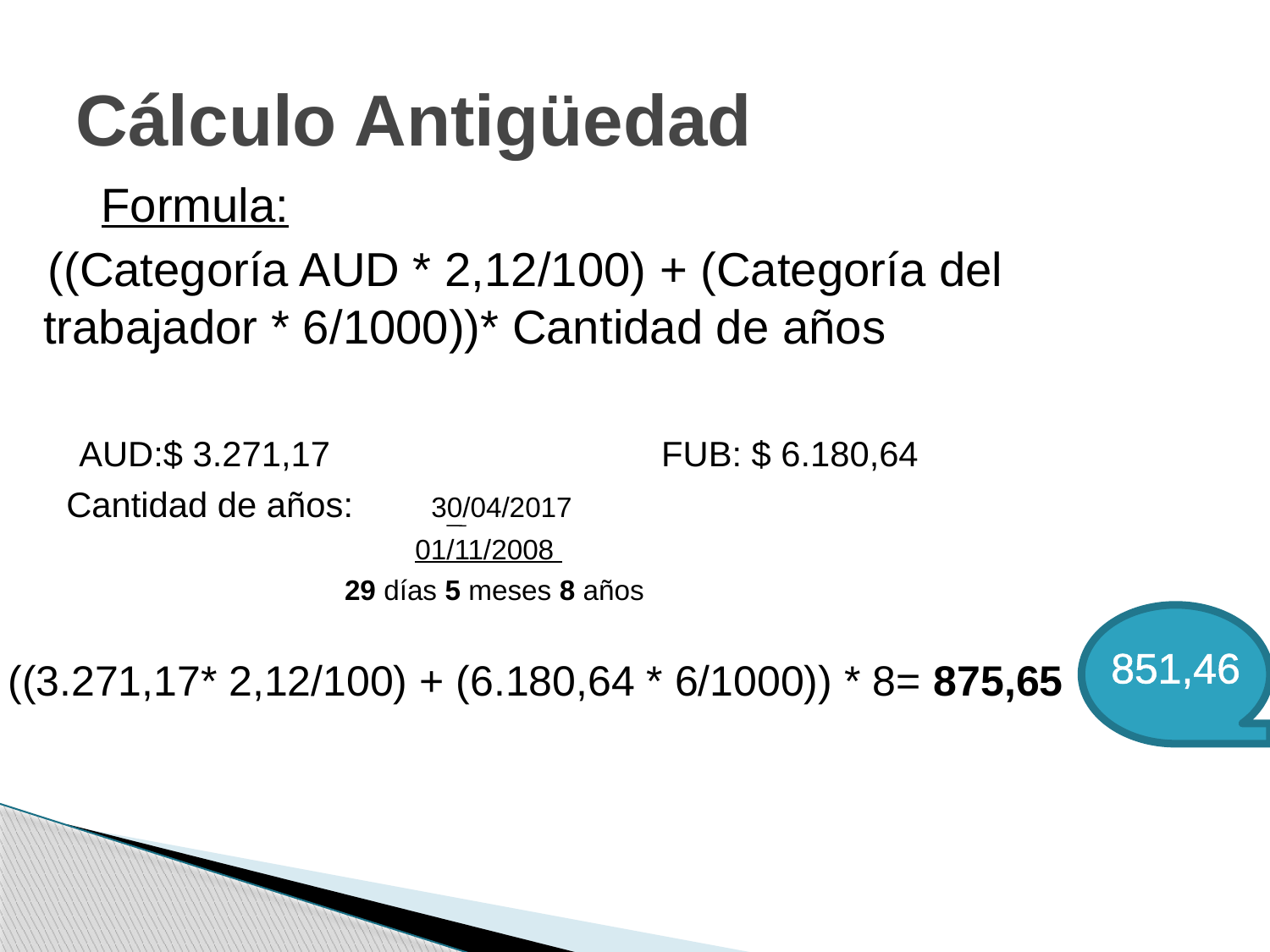

# Cálculo Antigüedad
       Formula:
   ((Categoría AUD * 2,12/100) + (Categoría del        trabajador * 6/1000))* Cantidad de años

      AUD:$ 3.271,17                                  FUB: $ 6.180,64
      Cantidad de años:        30/04/2017
                                                    01/11/2008
                                           29 días 5 meses 8 años

((3.271,17* 2,12/100) + (6.180,64 * 6/1000)) * 8= 875,65

851,46